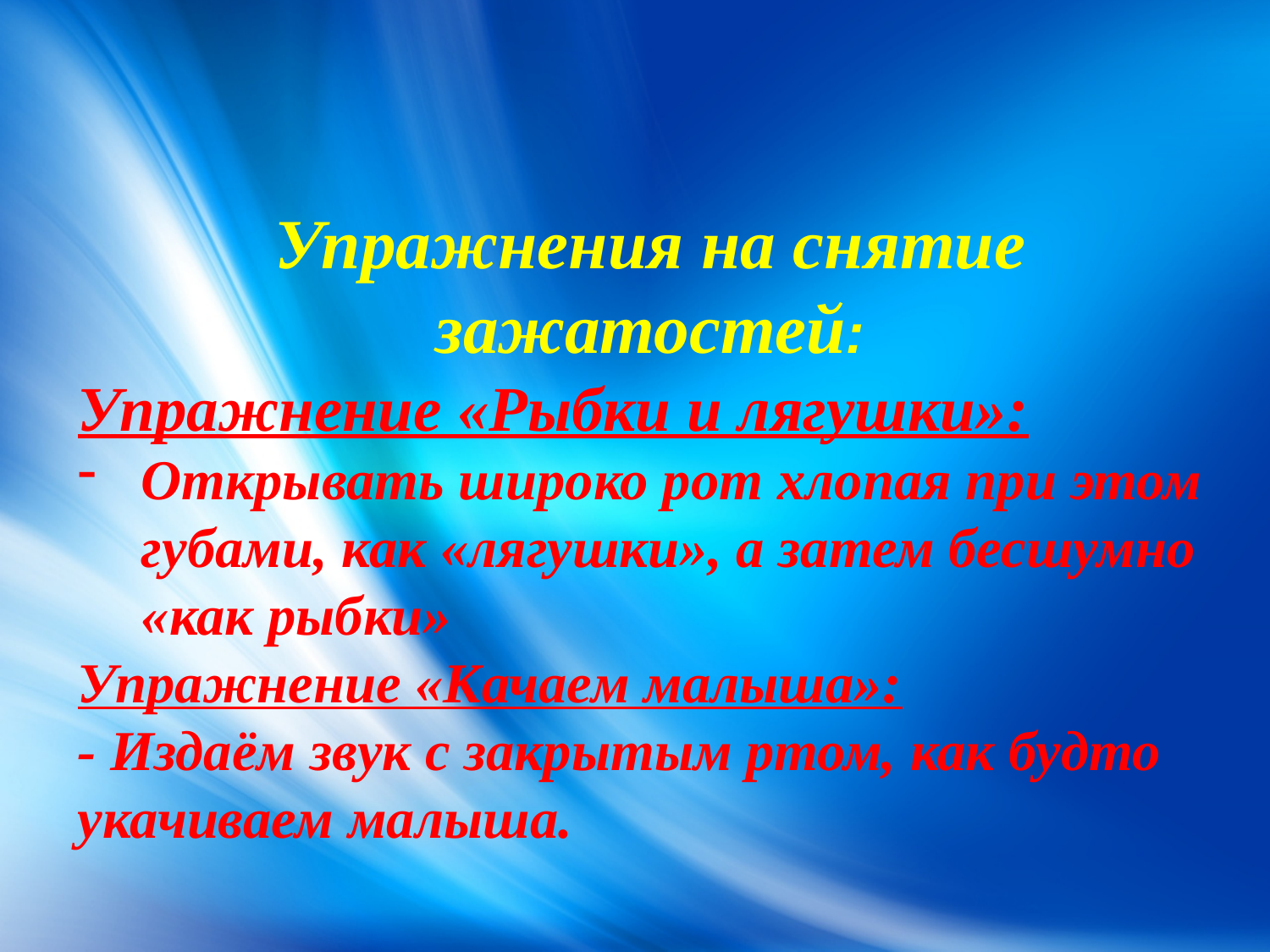

Упражнения на снятие зажатостей:
Упражнение «Рыбки и лягушки»:
Открывать широко рот хлопая при этом губами, как «лягушки», а затем бесшумно «как рыбки»
Упражнение «Качаем малыша»:
- Издаём звук с закрытым ртом, как будто укачиваем малыша.